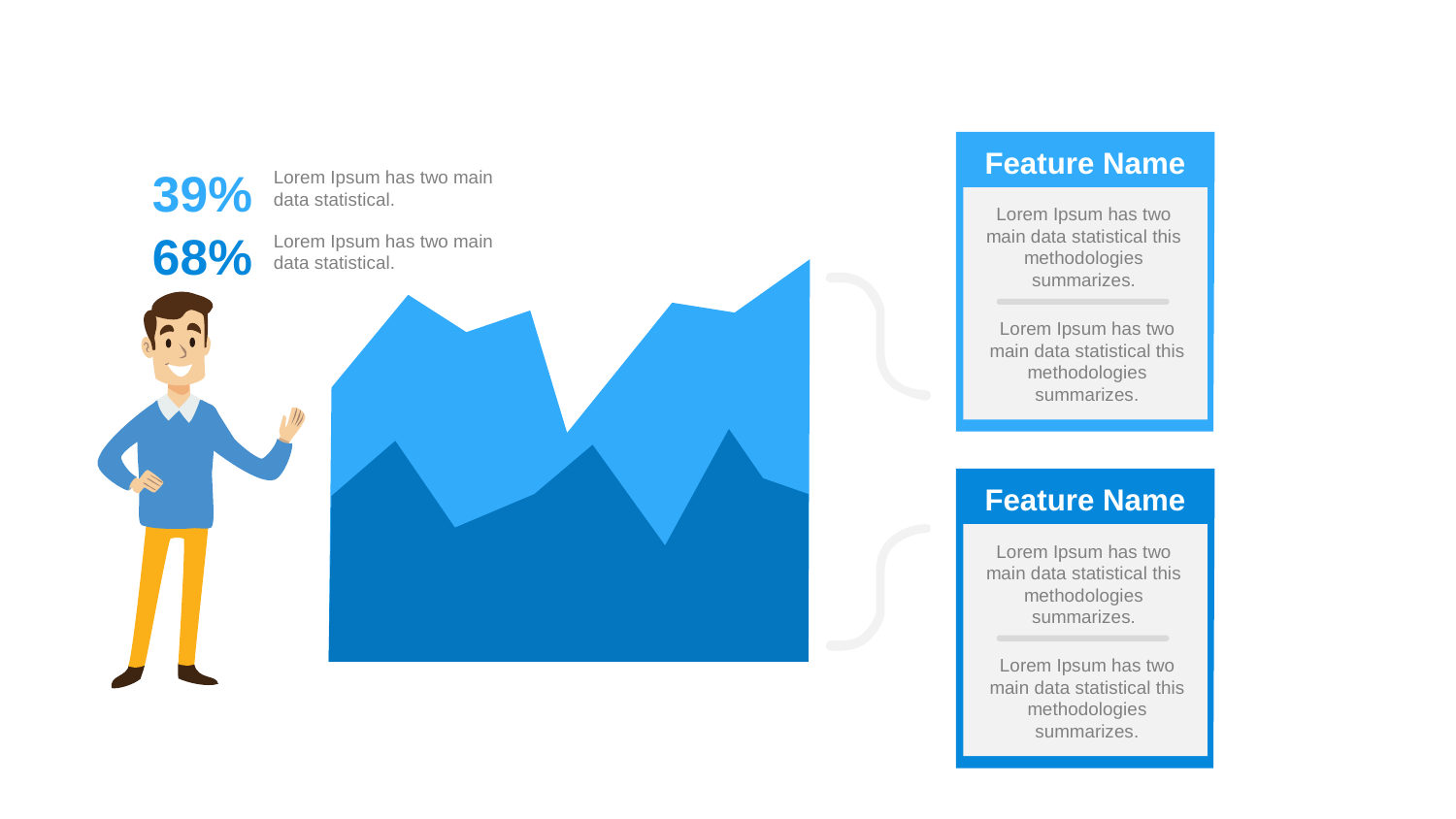

Feature Name

Lorem Ipsum has two main data statistical this methodologies summarizes.

Lorem Ipsum has two main data statistical this methodologies summarizes.
39%
Lorem Ipsum has two main data statistical.
68%
Lorem Ipsum has two main data statistical.

Feature Name

Lorem Ipsum has two main data statistical this methodologies summarizes.

Lorem Ipsum has two main data statistical this methodologies summarizes.